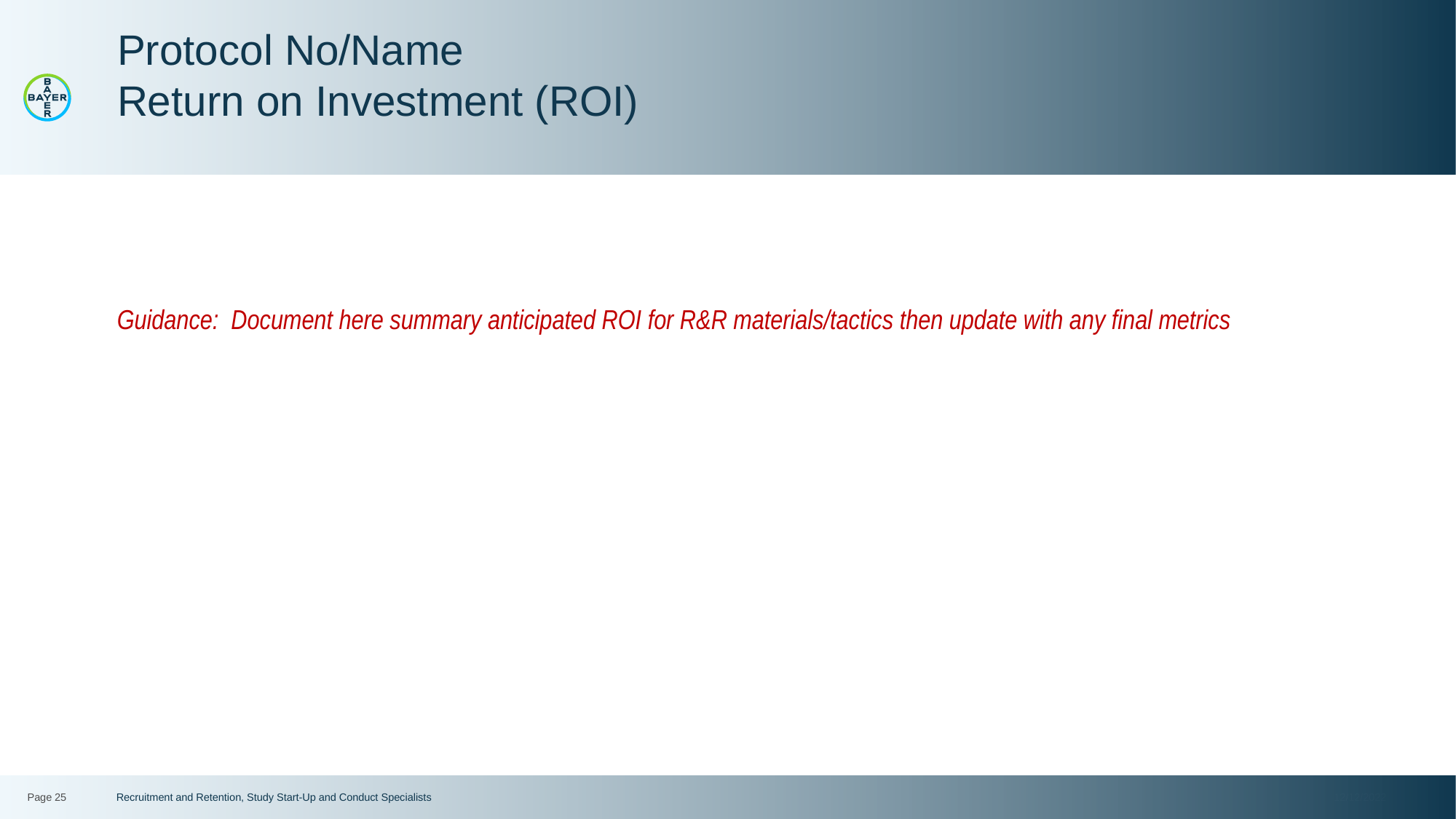

# Protocol No/Name Return on Investment (ROI)

Guidance:  Document here summary anticipated ROI for R&R materials/tactics then update with any final metrics

Page 25
Recruitment and Retention, Study Start-Up and Conduct Specialists
12/12/2022